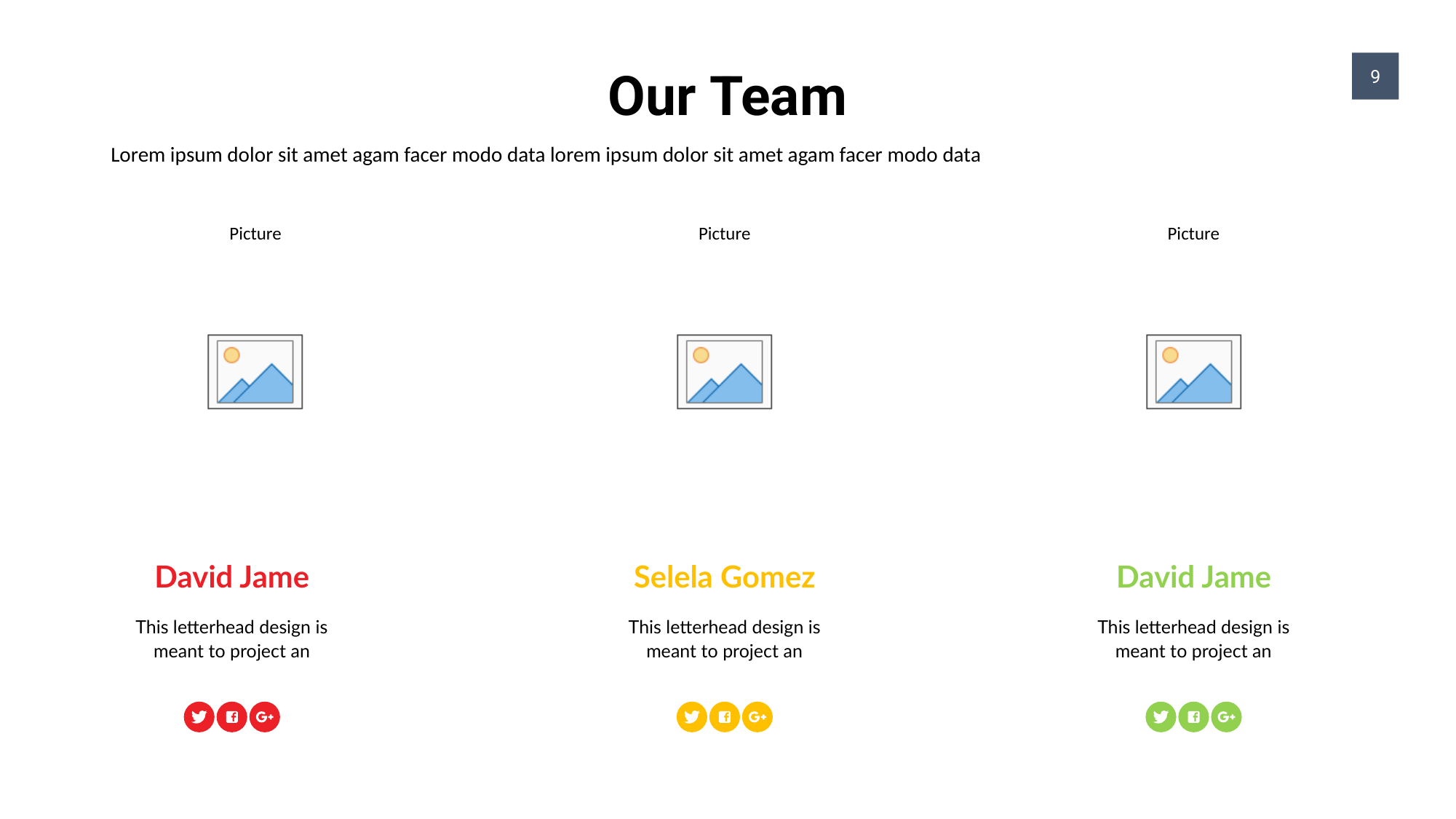

Our Team
9
Lorem ipsum dolor sit amet agam facer modo data lorem ipsum dolor sit amet agam facer modo data

David Jame
Selela Gomez
David Jame
This letterhead design is meant to project an

This letterhead design is meant to project an
This letterhead design is meant to project an